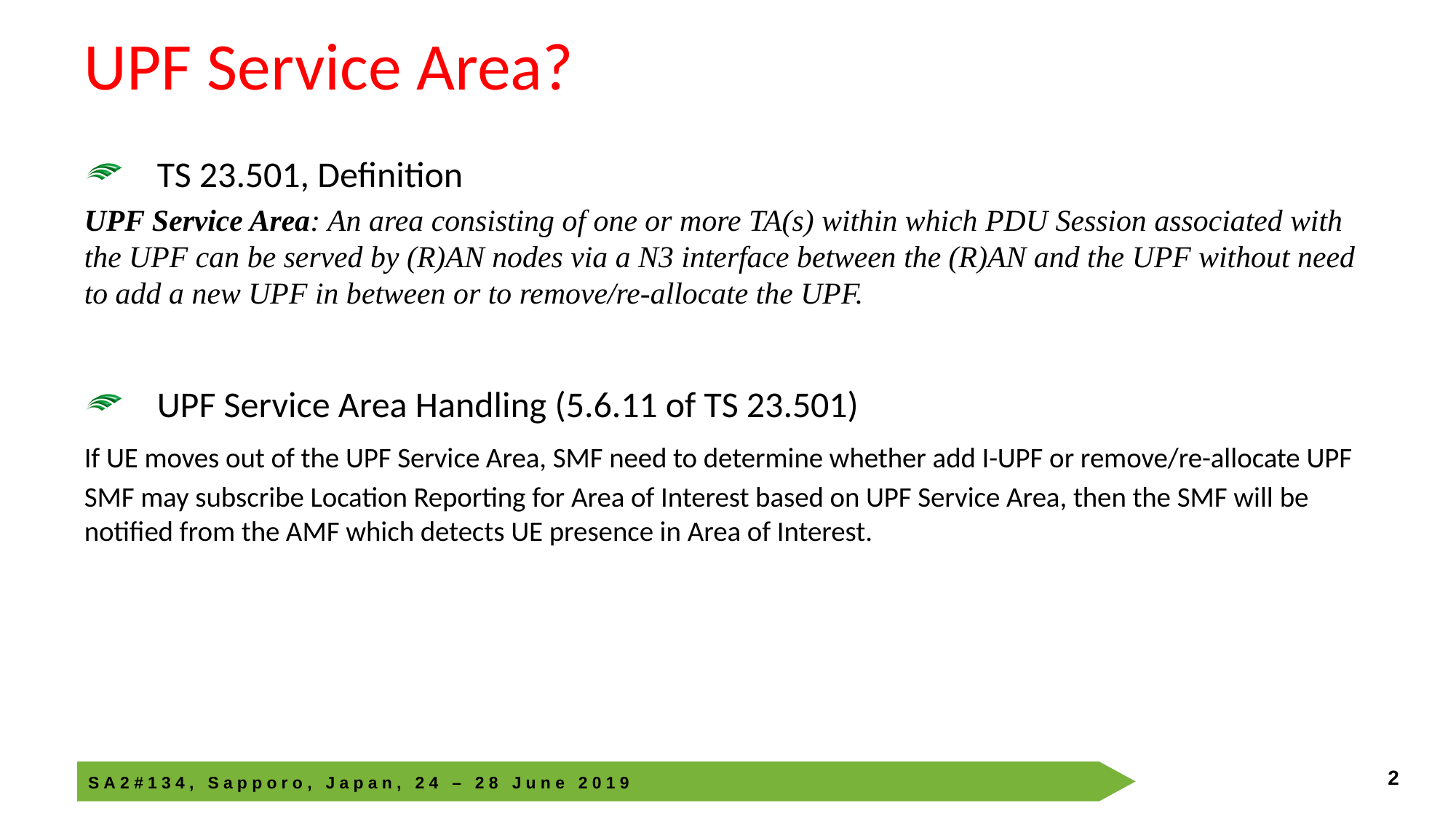

2
INTEL CONFIDENTIAL
# UPF Service Area?
TS 23.501, Definition
UPF Service Area: An area consisting of one or more TA(s) within which PDU Session associated with the UPF can be served by (R)AN nodes via a N3 interface between the (R)AN and the UPF without need to add a new UPF in between or to remove/re-allocate the UPF.

UPF Service Area Handling (5.6.11 of TS 23.501)
If UE moves out of the UPF Service Area, SMF need to determine whether add I-UPF or remove/re-allocate UPF
SMF may subscribe Location Reporting for Area of Interest based on UPF Service Area, then the SMF will be notified from the AMF which detects UE presence in Area of Interest.